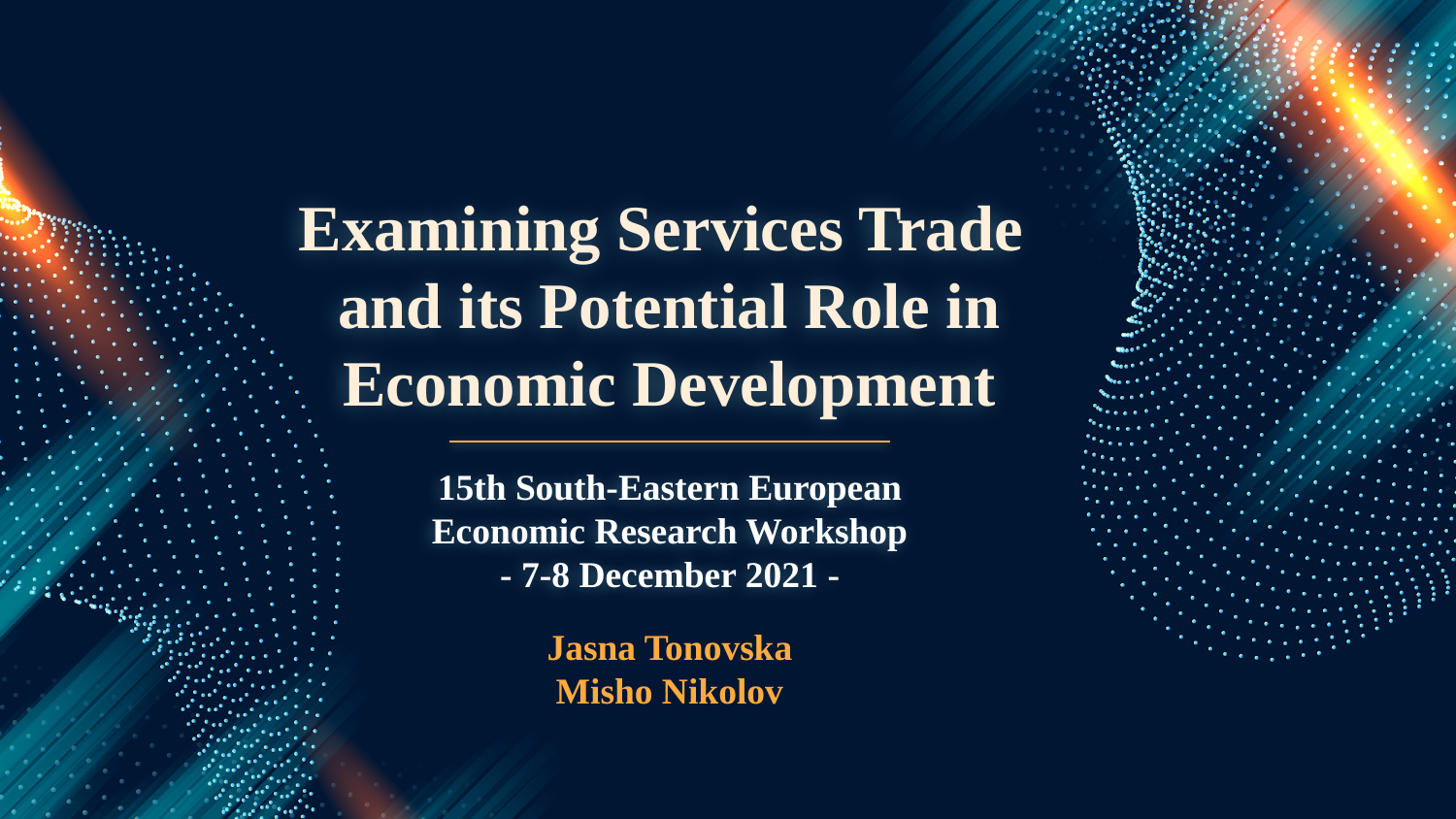

# Examining Services Trade and its Potential Role in Economic Development
15th South-Eastern European Economic Research Workshop
- 7-8 December 2021 -
Jasna Tonovska
Misho Nikolov